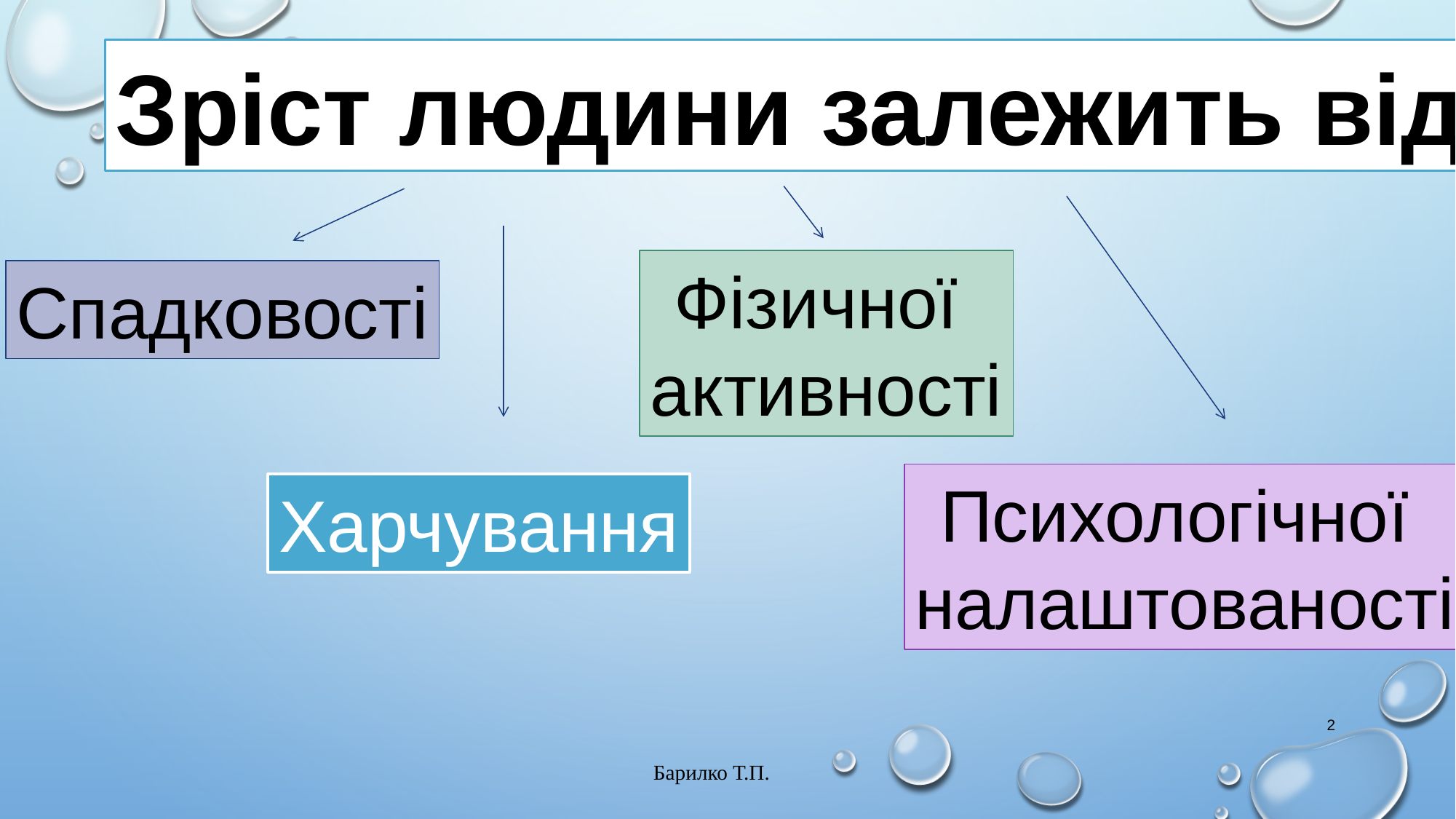

Зріст людини залежить від:
Фізичної
активності
Спадковості
Психологічної
налаштованості
Харчування
2
Барилко Т.П.